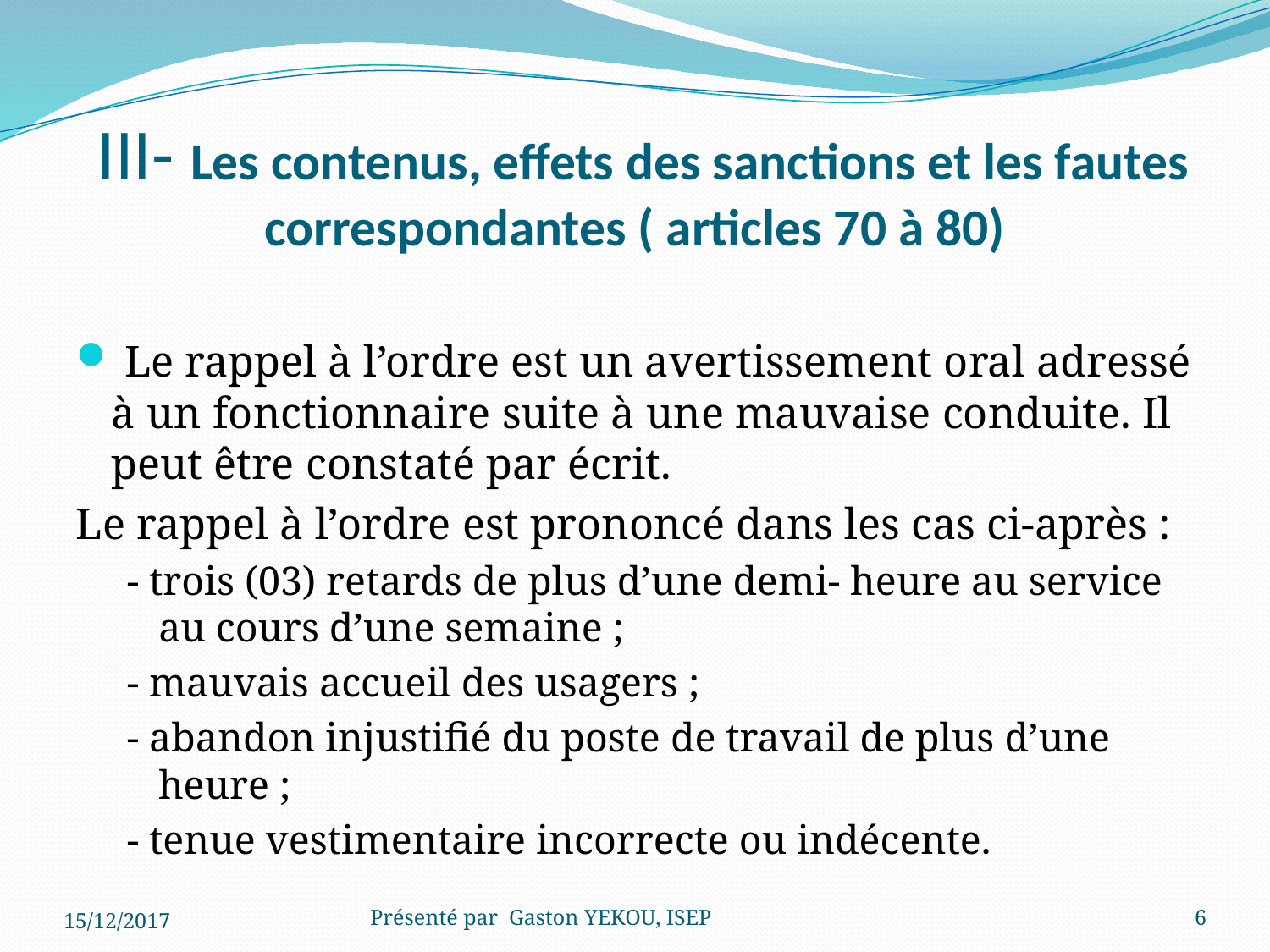

# III- Les contenus, effets des sanctions et les fautes correspondantes ( articles 70 à 80)

 Le rappel à l’ordre est un avertissement oral adressé à un fonctionnaire suite à une mauvaise conduite. Il peut être constaté par écrit.
Le rappel à l’ordre est prononcé dans les cas ci-après :
- trois (03) retards de plus d’une demi- heure au service au cours d’une semaine ;
- mauvais accueil des usagers ;
- abandon injustifié du poste de travail de plus d’une heure ;
- tenue vestimentaire incorrecte ou indécente.

15/12/2017
Présenté par  Gaston YEKOU, ISEP
6